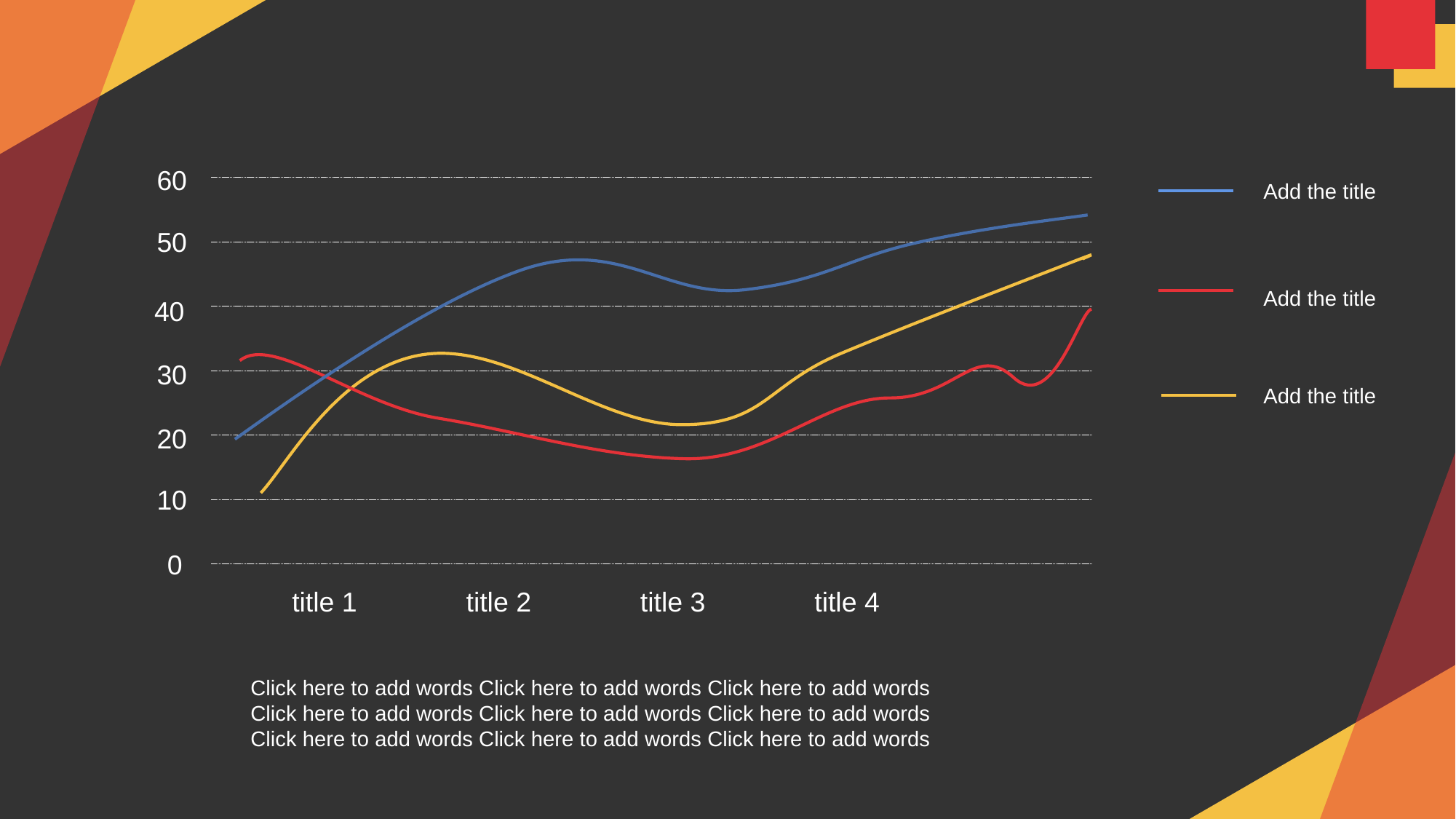

60
Add the title

50

Add the title
40

30
Add the title
20

10
0
title 1
title 2
title 3
title 4
Click here to add words Click here to add words Click here to add words
Click here to add words Click here to add words Click here to add words
Click here to add words Click here to add words Click here to add words